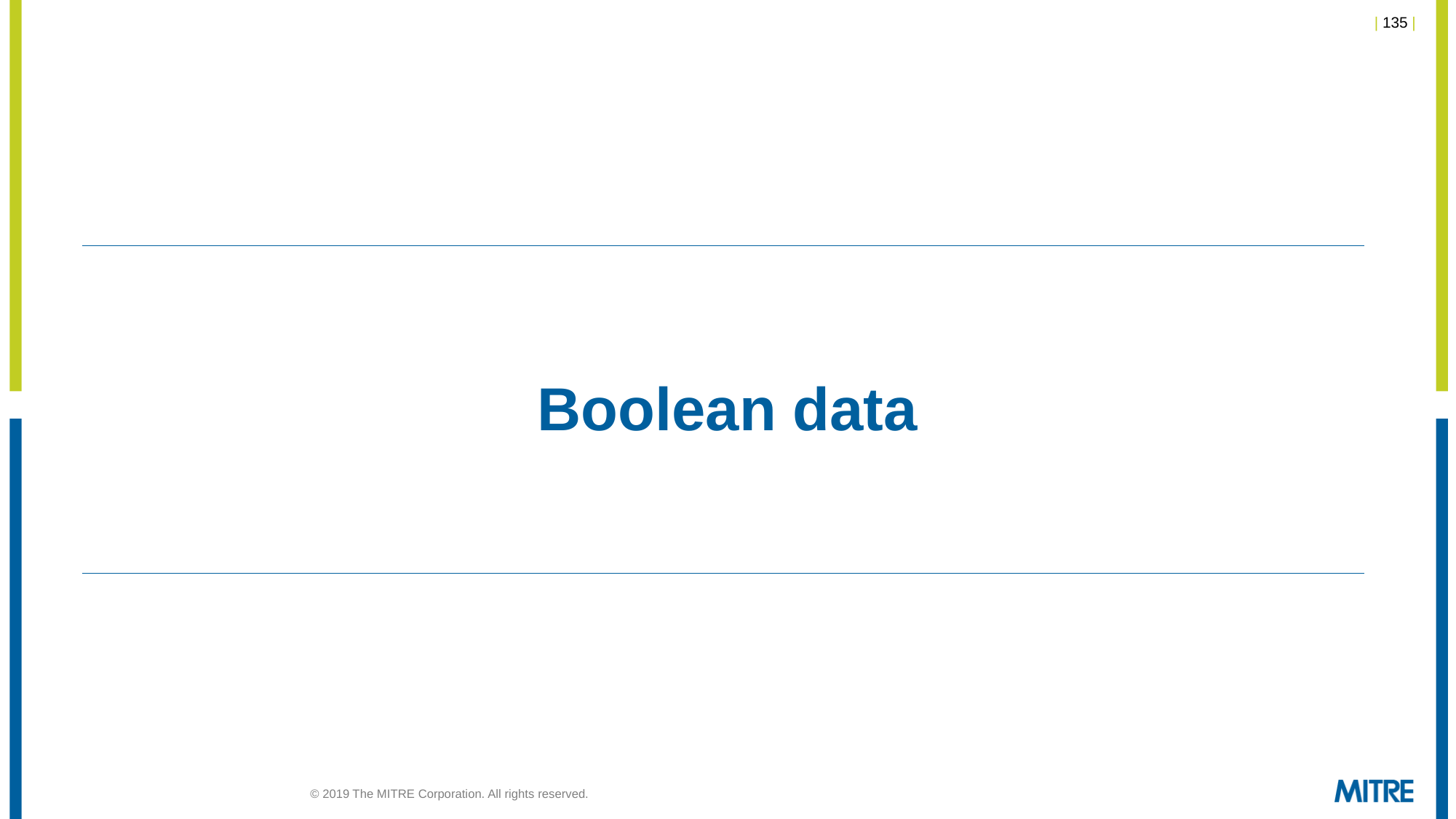

# Boolean data
© 2019 The MITRE Corporation. All rights reserved.